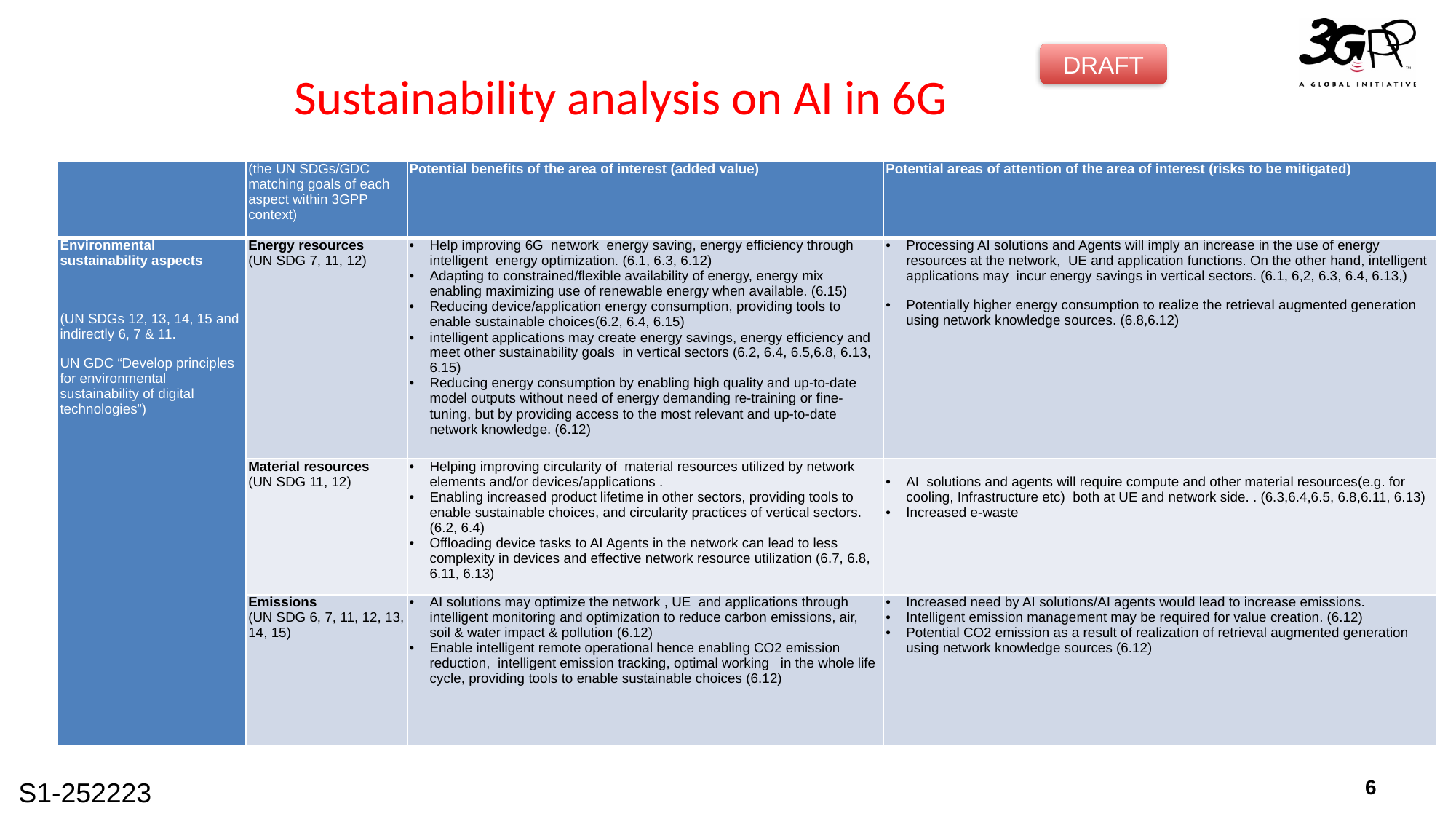

[NOK1]The focus on “how” (and not “if”) is important in order to have meaningful/actionable statements and not high level sentences. Objective is to avoid copy/paste of the example statements.
# Sustainability analysis on AI in 6G
DRAFT
|  | (the UN SDGs/GDC matching goals of each aspect within 3GPP context) | Potential benefits of the area of interest (added value) | Potential areas of attention of the area of interest (risks to be mitigated) |
| --- | --- | --- | --- |
| Environmental sustainability aspects (UN SDGs 12, 13, 14, 15 and indirectly 6, 7 & 11. UN GDC “Develop principles for environmental sustainability of digital technologies”) | Energy resources (UN SDG 7, 11, 12) | Help improving 6G network energy saving, energy efficiency through intelligent energy optimization. (6.1, 6.3, 6.12) Adapting to constrained/flexible availability of energy, energy mix enabling maximizing use of renewable energy when available. (6.15) Reducing device/application energy consumption, providing tools to enable sustainable choices(6.2, 6.4, 6.15) intelligent applications may create energy savings, energy efficiency and meet other sustainability goals in vertical sectors (6.2, 6.4, 6.5,6.8, 6.13, 6.15) Reducing energy consumption by enabling high quality and up-to-date model outputs without need of energy demanding re-training or fine-tuning, but by providing access to the most relevant and up-to-date network knowledge. (6.12) | Processing AI solutions and Agents will imply an increase in the use of energy resources at the network, UE and application functions. On the other hand, intelligent applications may incur energy savings in vertical sectors. (6.1, 6,2, 6.3, 6.4, 6.13,) Potentially higher energy consumption to realize the retrieval augmented generation using network knowledge sources. (6.8,6.12) |
|  | Material resources (UN SDG 11, 12) | Helping improving circularity of material resources utilized by network elements and/or devices/applications . Enabling increased product lifetime in other sectors, providing tools to enable sustainable choices, and circularity practices of vertical sectors. (6.2, 6.4) Offloading device tasks to AI Agents in the network can lead to less complexity in devices and effective network resource utilization (6.7, 6.8, 6.11, 6.13) | AI solutions and agents will require compute and other material resources(e.g. for cooling, Infrastructure etc) both at UE and network side. . (6.3,6.4,6.5, 6.8,6.11, 6.13) Increased e-waste |
|  | Emissions (UN SDG 6, 7, 11, 12, 13, 14, 15) | AI solutions may optimize the network , UE and applications through intelligent monitoring and optimization to reduce carbon emissions, air, soil & water impact & pollution (6.12) Enable intelligent remote operational hence enabling CO2 emission reduction, intelligent emission tracking, optimal working in the whole life cycle, providing tools to enable sustainable choices (6.12) | Increased need by AI solutions/AI agents would lead to increase emissions. Intelligent emission management may be required for value creation. (6.12) Potential CO2 emission as a result of realization of retrieval augmented generation using network knowledge sources (6.12) |
3GPP TR 22.870